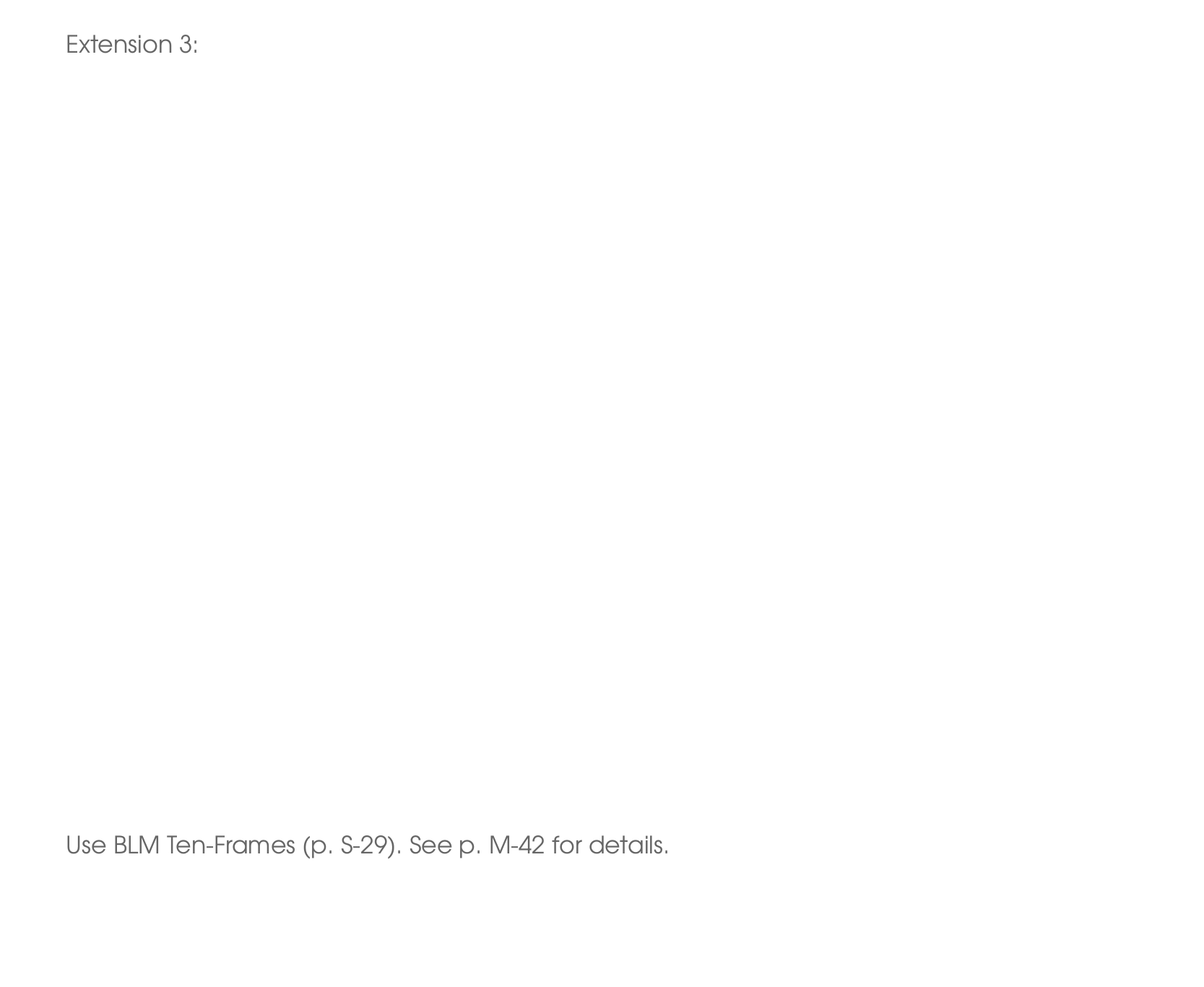

Extension 3:
Use BLM Ten-Frames (p. S-29). See p. M-42 for details.